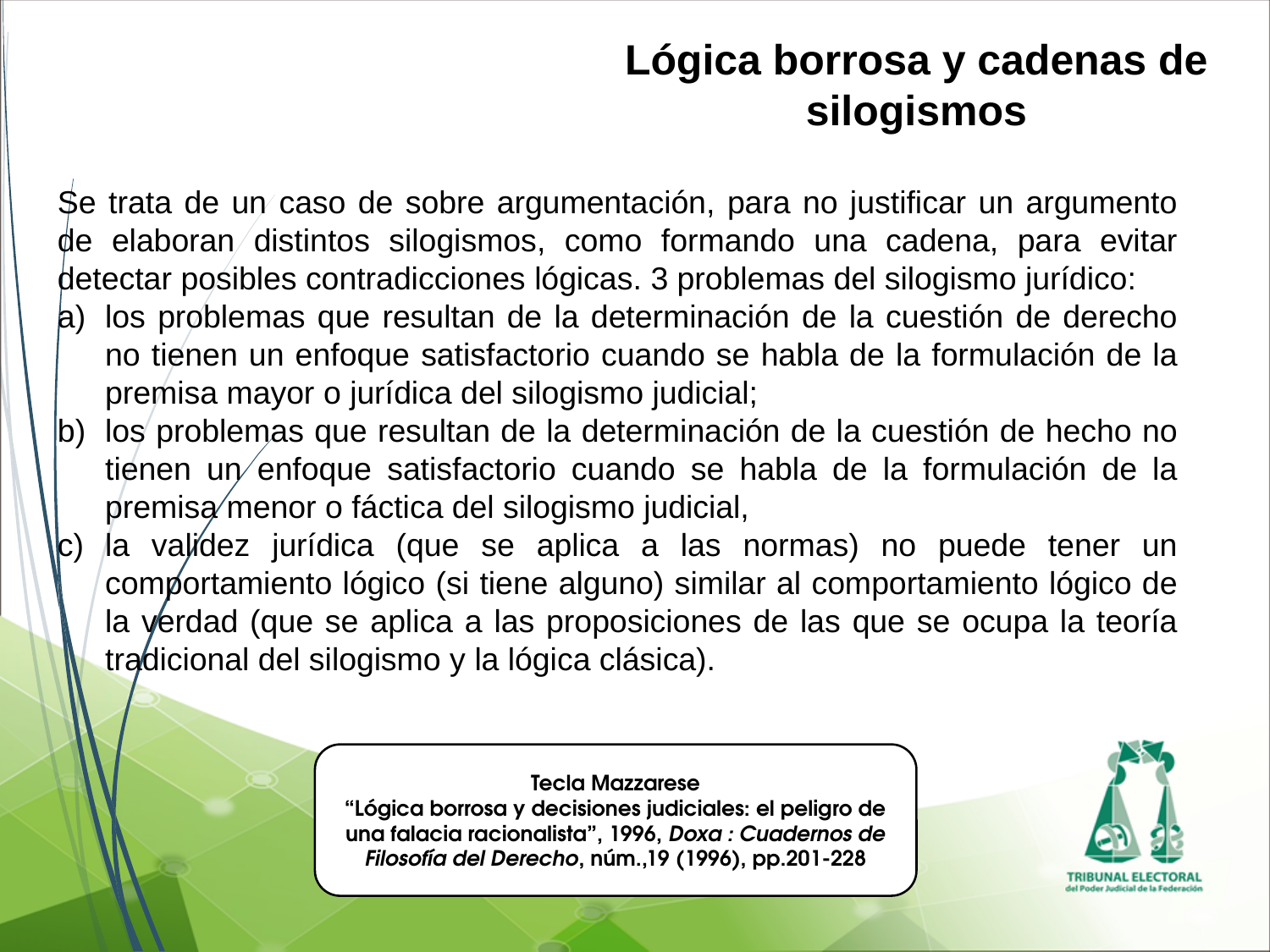

Lógica borrosa y cadenas de silogismos
Se trata de un caso de sobre argumentación, para no justificar un argumento de elaboran distintos silogismos, como formando una cadena, para evitar detectar posibles contradicciones lógicas. 3 problemas del silogismo jurídico:
los problemas que resultan de la determinación de la cuestión de derecho no tienen un enfoque satisfactorio cuando se habla de la formulación de la premisa mayor o jurídica del silogismo judicial;
los problemas que resultan de la determinación de la cuestión de hecho no tienen un enfoque satisfactorio cuando se habla de la formulación de la premisa menor o fáctica del silogismo judicial,
la validez jurídica (que se aplica a las normas) no puede tener un comportamiento lógico (si tiene alguno) similar al comportamiento lógico de la verdad (que se aplica a las proposiciones de las que se ocupa la teoría tradicional del silogismo y la lógica clásica).

Tecla Mazzarese
“Lógica borrosa y decisiones judiciales: el peligro de una falacia racionalista”, 1996, Doxa : Cuadernos de Filosofía del Derecho, núm.,19 (1996), pp.201-228